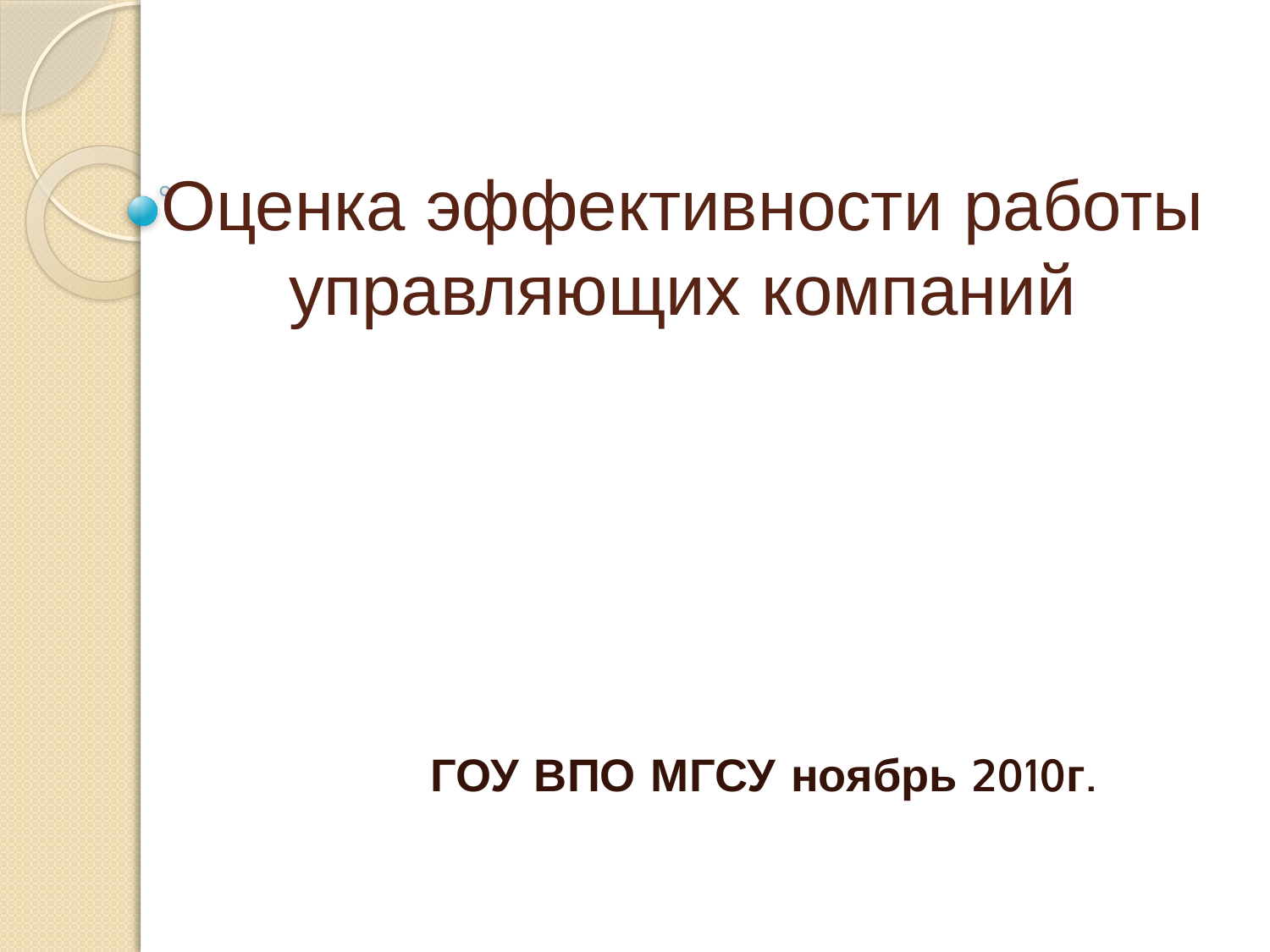

# Оценка эффективности работы управляющих компаний
ГОУ ВПО МГСУ ноябрь 2010г.